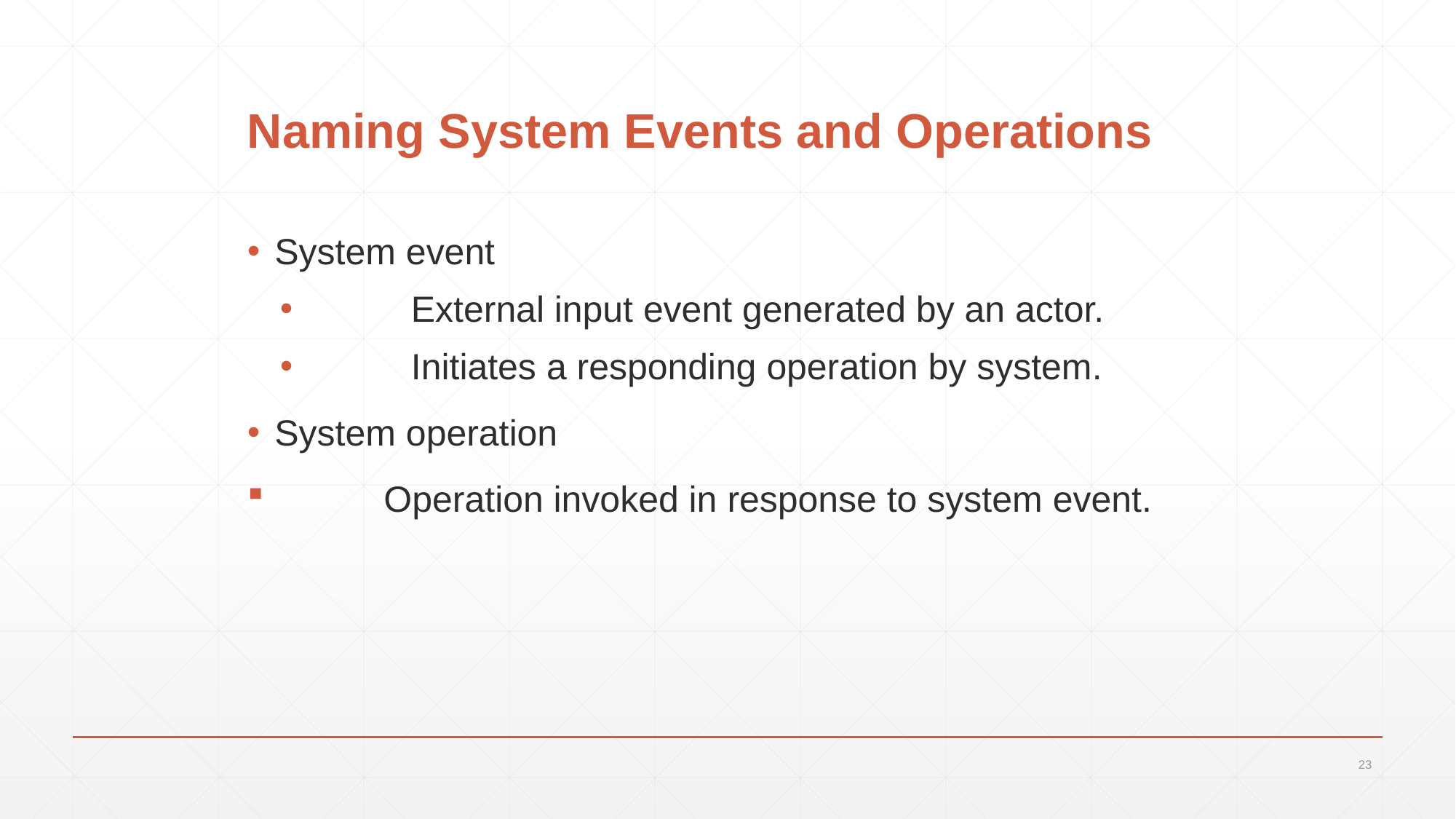

# Naming System Events and Operations
System event
 	External input event generated by an actor.
 	Initiates a responding operation by system.
System operation
 	Operation invoked in response to system event.
23